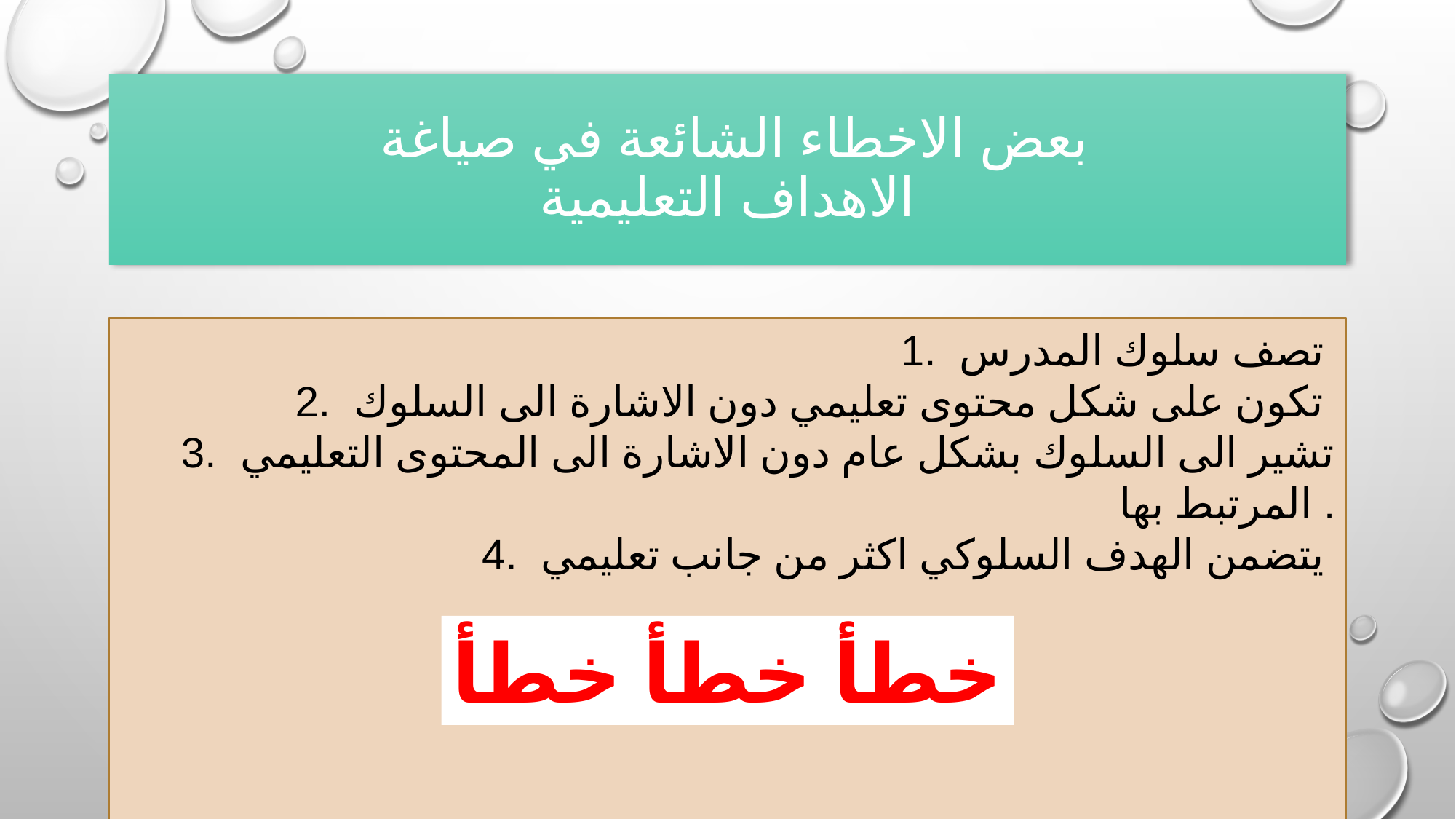

# بعض الاخطاء الشائعة في صياغة الاهداف التعليمية
1.  تصف سلوك المدرس
2.  تكون على شكل محتوى تعليمي دون الاشارة الى السلوك
3.  تشير الى السلوك بشكل عام دون الاشارة الى المحتوى التعليمي المرتبط بها .
4.  يتضمن الهدف السلوكي اكثر من جانب تعليمي

خطأ خطأ خطأ